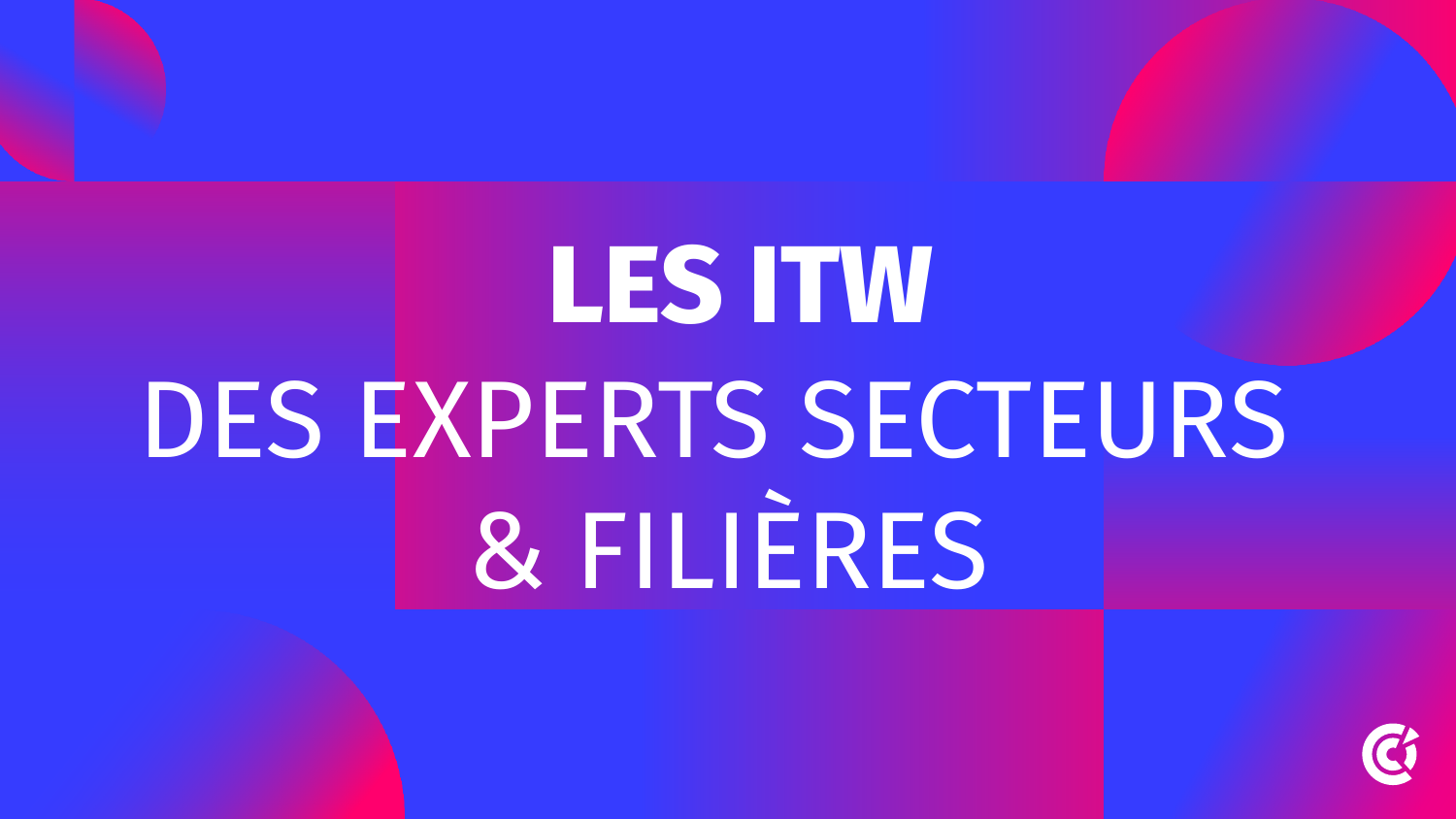

# LES ITW
DES EXPERTS SECTEURS
& FILIÈRES